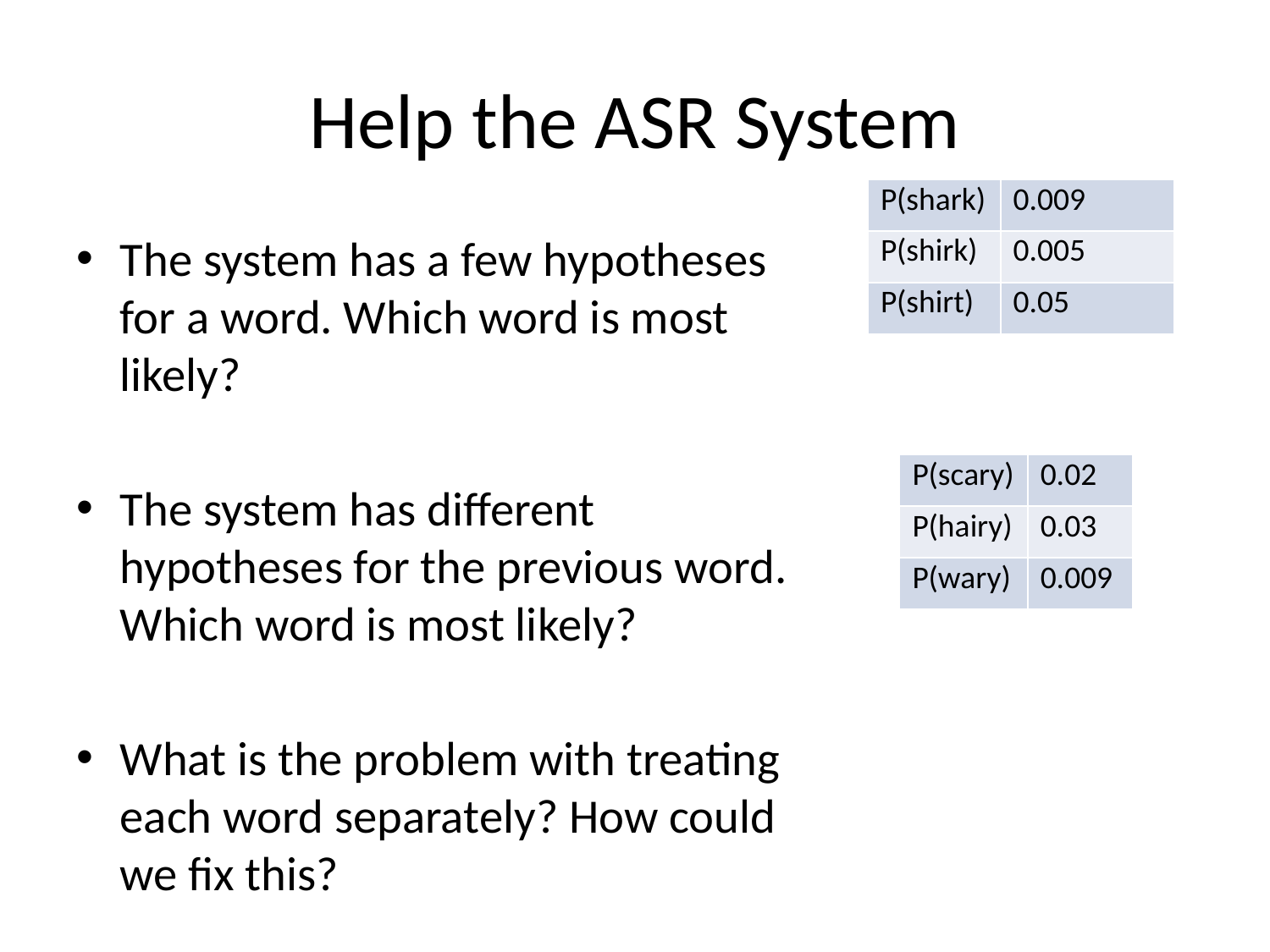

# Help the ASR System
| P(shark) | 0.009 |
| --- | --- |
| P(shirk) | 0.005 |
| P(shirt) | 0.05 |
The system has a few hypotheses for a word. Which word is most likely?

The system has different hypotheses for the previous word. Which word is most likely?

What is the problem with treating each word separately? How could we fix this?

| P(scary) | 0.02 |
| --- | --- |
| P(hairy) | 0.03 |
| P(wary) | 0.009 |